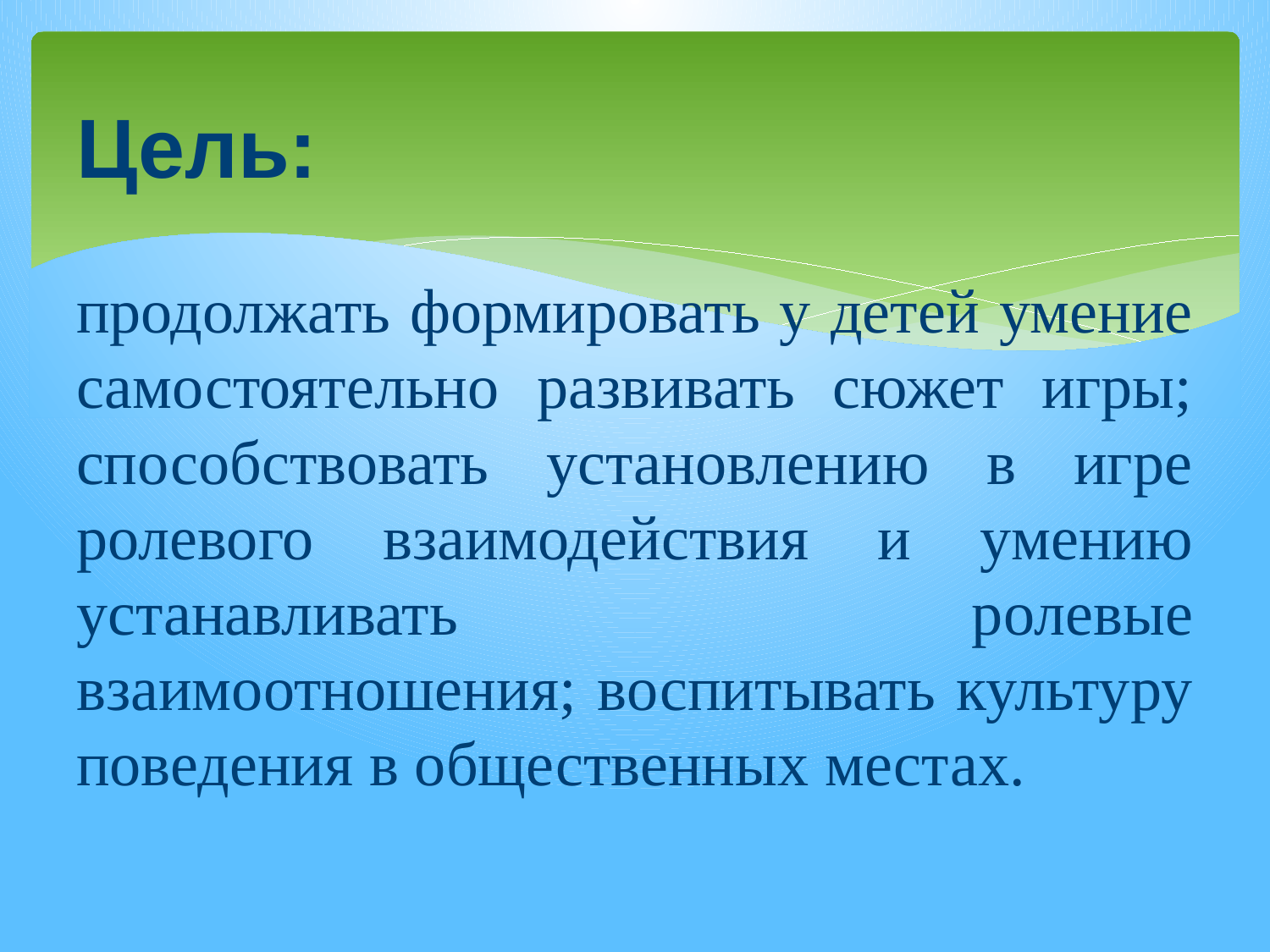

# Цель: продолжать формировать у детей умение самостоятельно развивать сюжет игры; способствовать установлению в игре ролевого взаимодействия и умению устанавливать ролевые взаимоотношения; воспитывать культуру поведения в общественных местах.